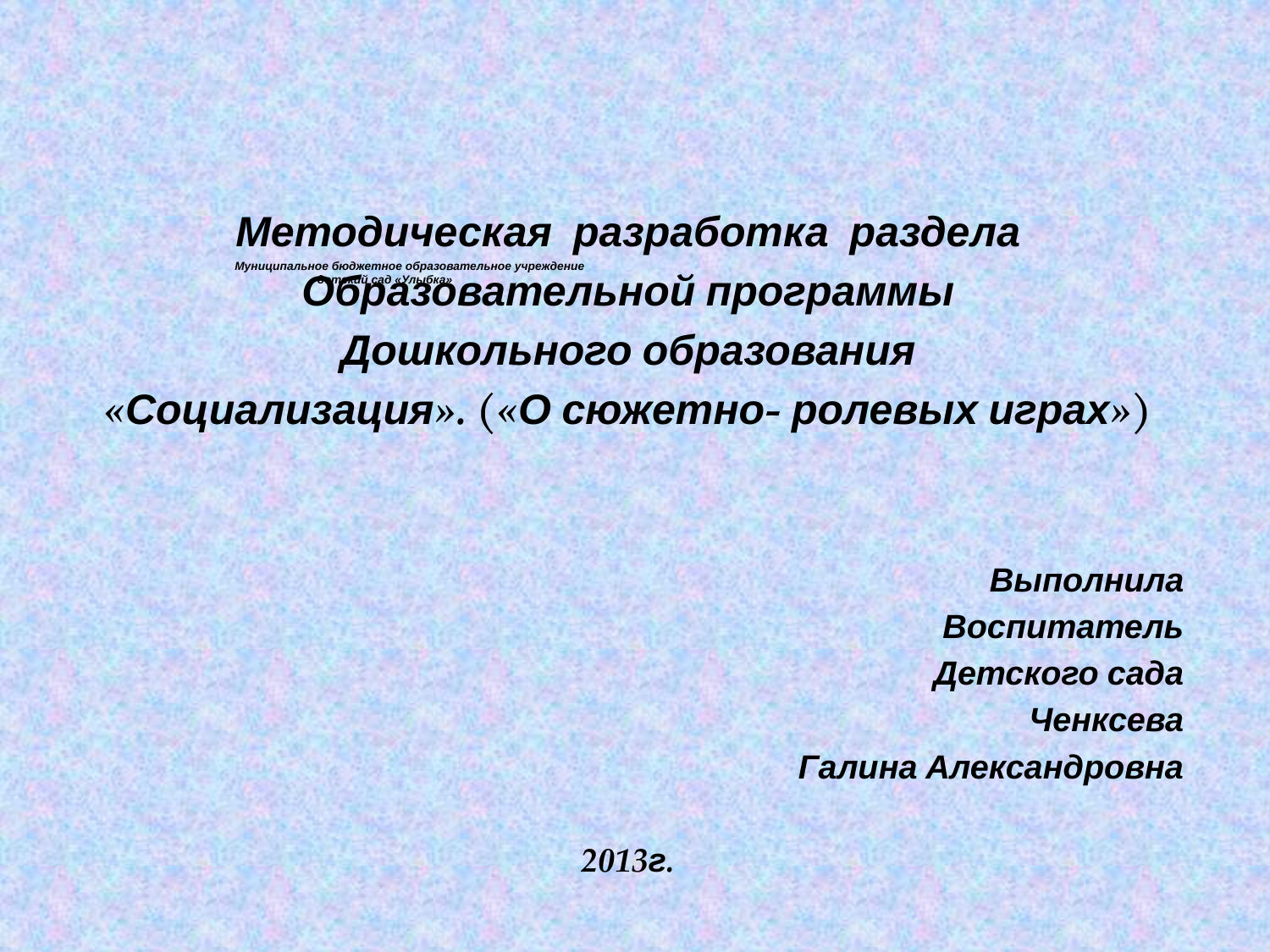

# Муниципальное бюджетное образовательное учреждение детский сад «Улыбка»
Методическая  разработка  раздела
Образовательной программы
Дошкольного образования
«Социализация». («О сюжетно- ролевых играх»)

Выполнила
Воспитатель
Детского сада
Ченксева
 Галина Александровна

2013г.